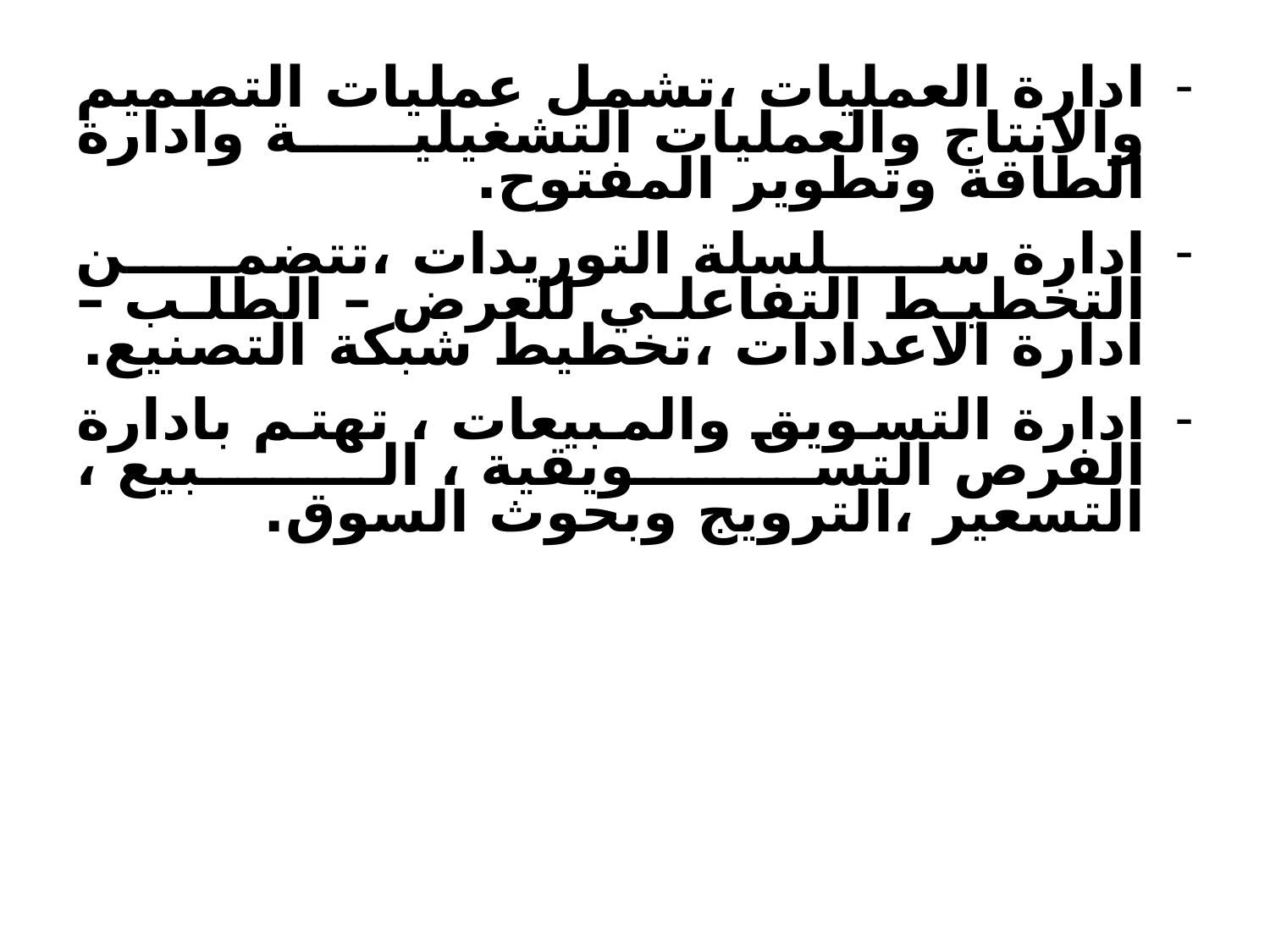

ادارة العمليات ،تشمل عمليات التصميم والانتاج والعمليات التشغيلية وادارة الطاقة وتطوير المفتوح.
ادارة سلسلة التوريدات ،تتضمن التخطيط التفاعلي للعرض – الطلب – ادارة الاعدادات ،تخطيط شبكة التصنيع.
ادارة التسويق والمبيعات ، تهتم بادارة الفرص التسويقية ، البيع ، التسعير ،الترويج وبحوث السوق.